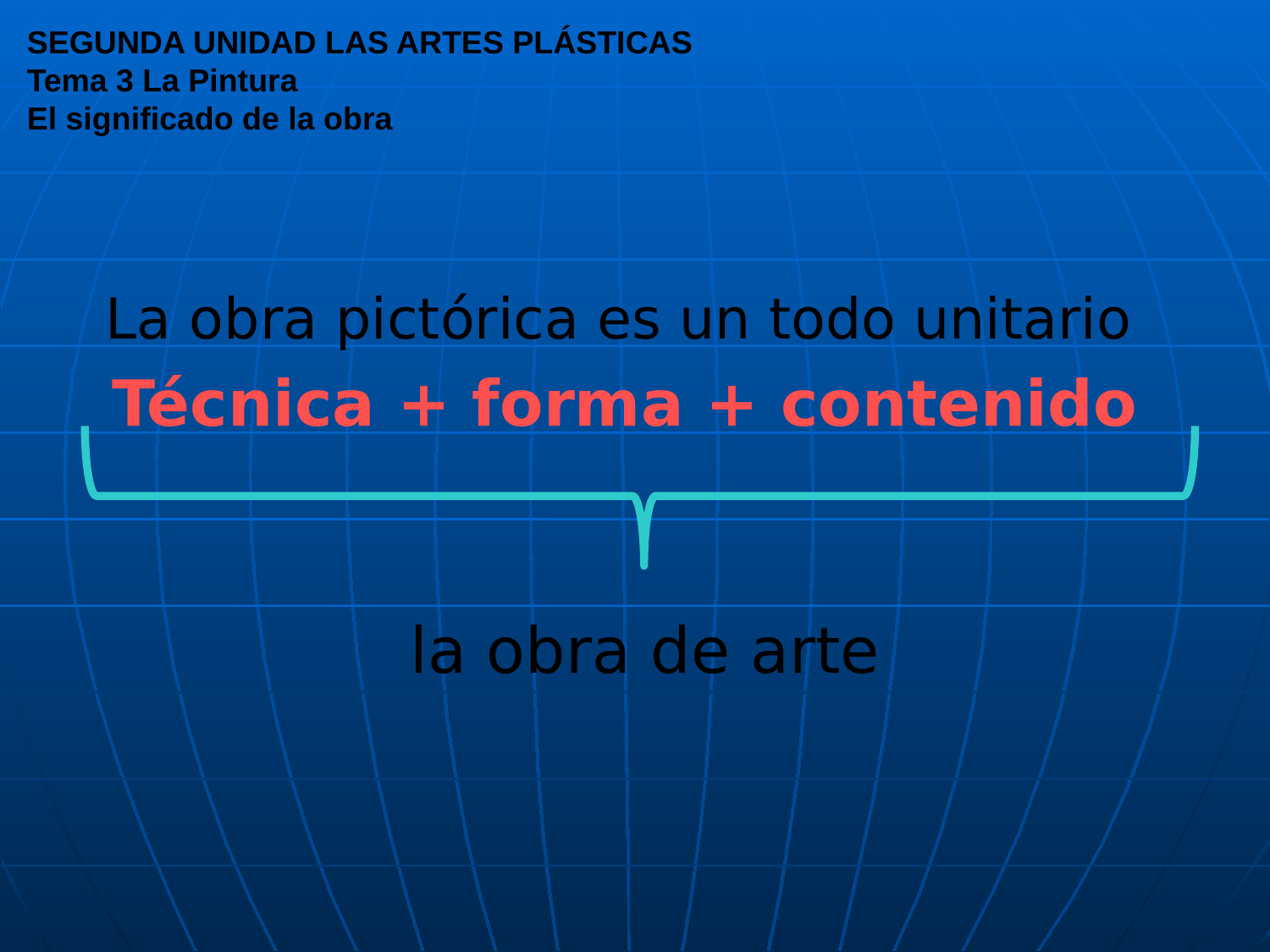

# SEGUNDA UNIDAD LAS ARTES PLÁSTICAS Tema 3 La Pintura El significado de la obra

 La obra pictórica es un todo unitario
Técnica + forma + contenido

 la obra de arte